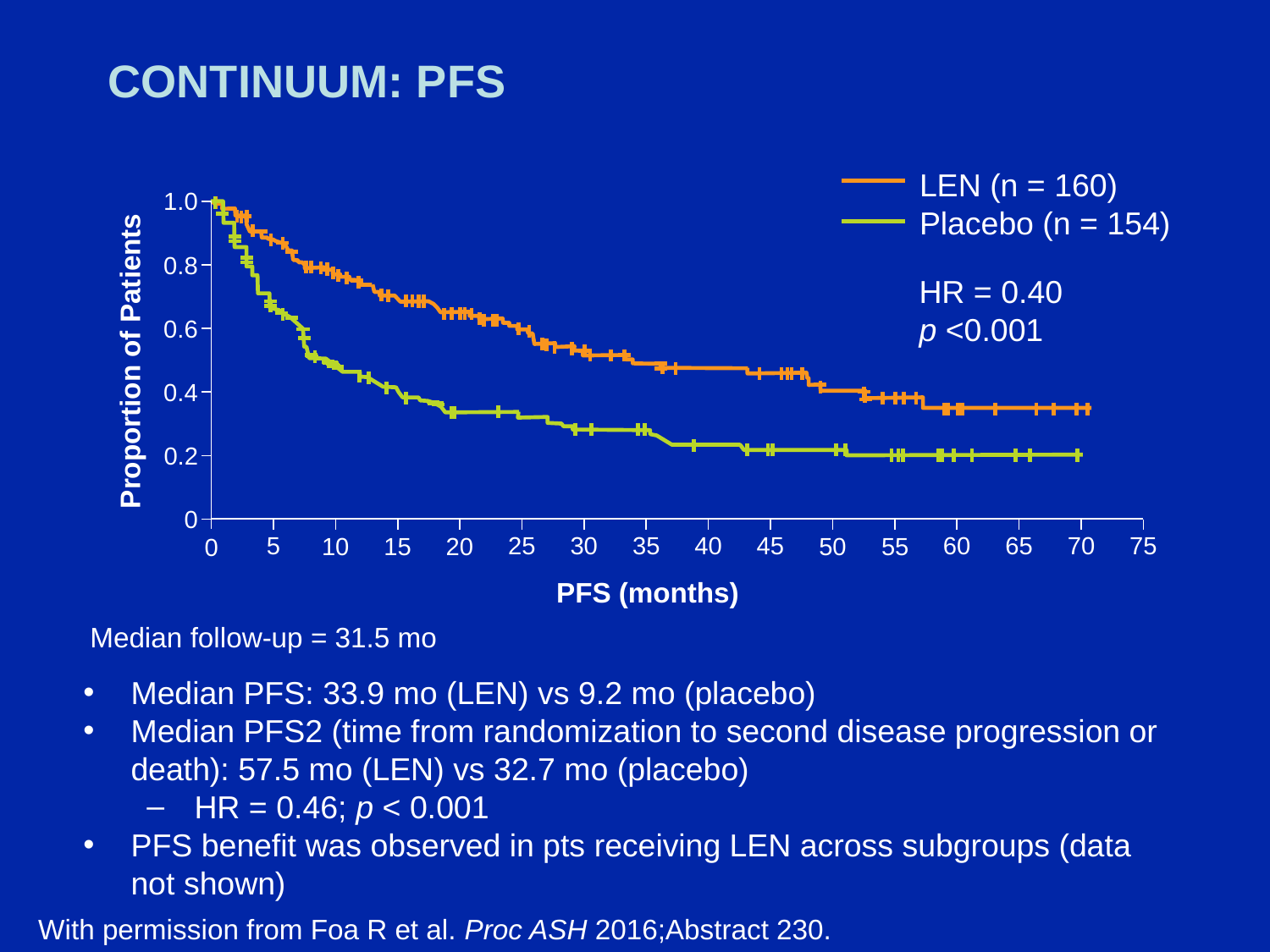

# CONTINUUM: PFS
LEN (n = 160)
Placebo (n = 154)
1.0
0.8
0.6
0.4
0.2
0

HR = 0.40
p <0.001
Proportion of Patients
75
65
70
60
45
40
35
30
5
25
50
55
10
15
20
0
PFS (months)
Median follow-up = 31.5 mo
Median PFS: 33.9 mo (LEN) vs 9.2 mo (placebo)
Median PFS2 (time from randomization to second disease progression or death): 57.5 mo (LEN) vs 32.7 mo (placebo)
HR = 0.46; p < 0.001
PFS benefit was observed in pts receiving LEN across subgroups (data not shown)
With permission from Foa R et al. Proc ASH 2016;Abstract 230.